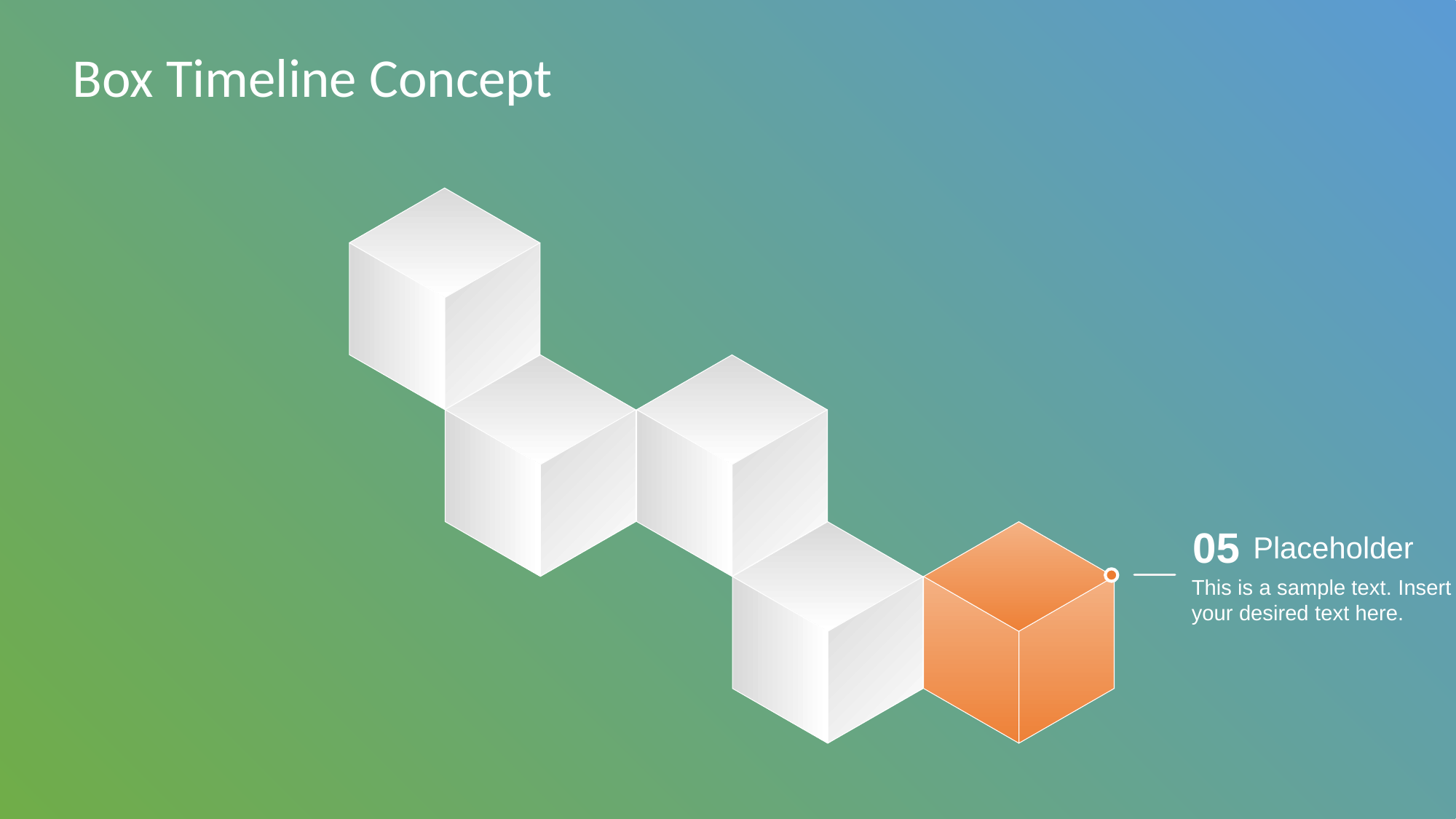

# Box Timeline Concept

05

Placeholder

This is a sample text. Insert your desired text here.